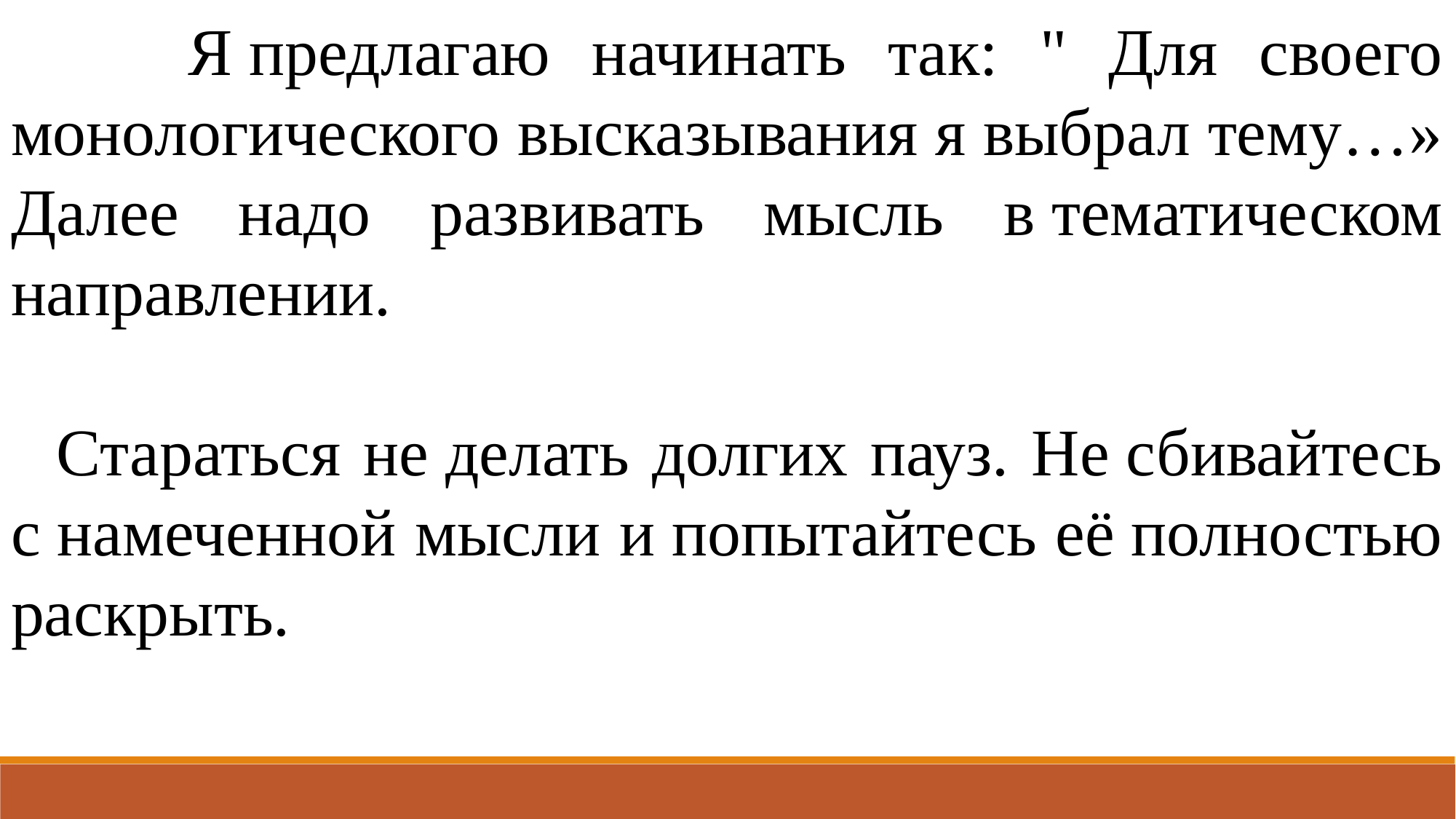

Я предлагаю начинать так: " Для своего монологического высказывания я выбрал тему…» Далее надо развивать мысль в тематическом направлении.

  Стараться не делать долгих пауз. Не сбивайтесь с намеченной мысли и попытайтесь её полностью раскрыть.